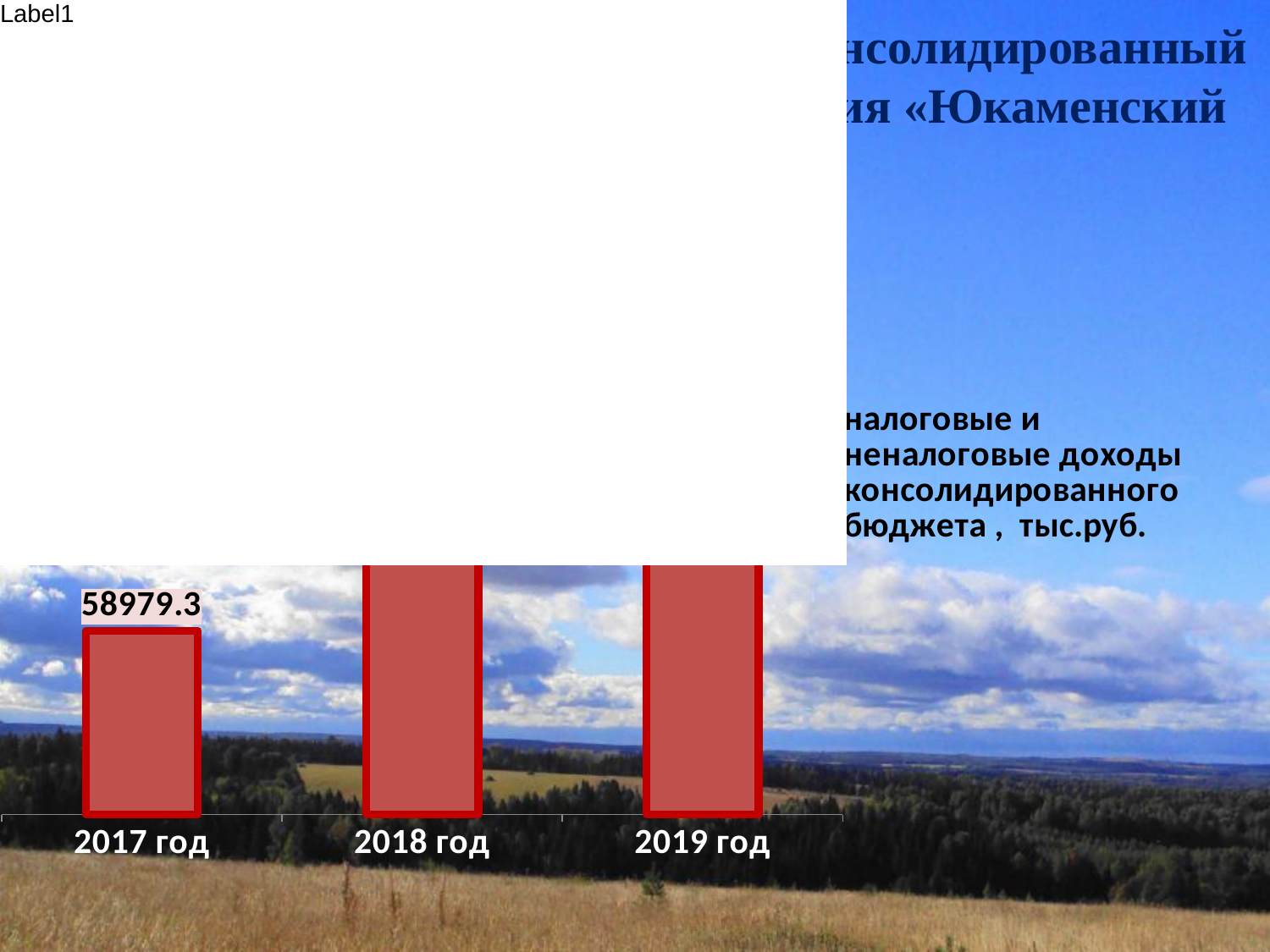

Динамика поступлений доходов в консолидированный бюджет муниципального образования «Юкаменский район»

### Chart

| Category | налоговые и неналоговые доходы консолидированного бюджета ,  тыс.руб. |
|---|---|
| 2017 год | 58979.3 |
| 2018 год | 65975.6 |
| 2019 год | 68899.3 |
#